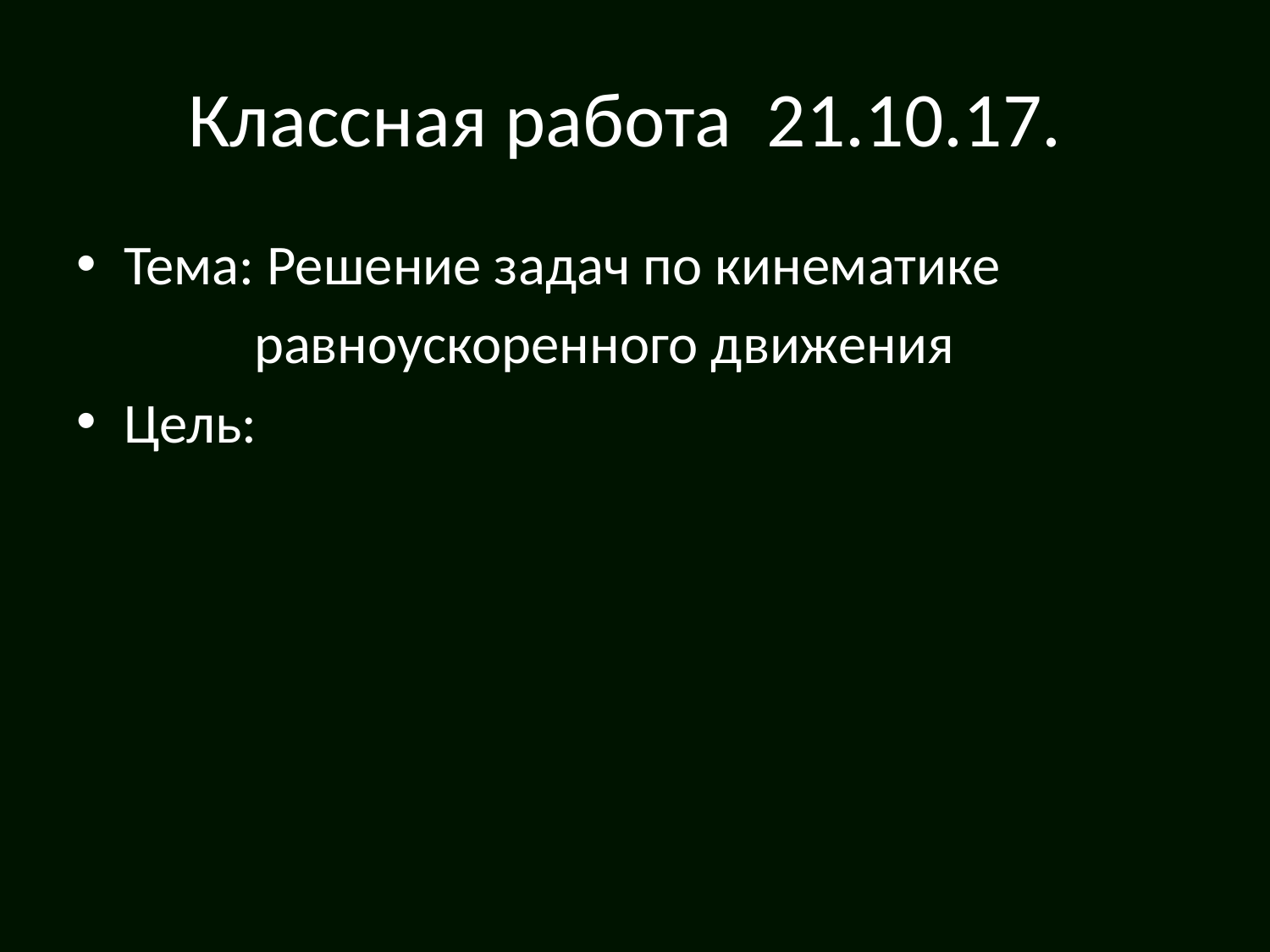

# Классная работа  21.10.17.
Тема: Решение задач по кинематике
              равноускоренного движения
Цель: